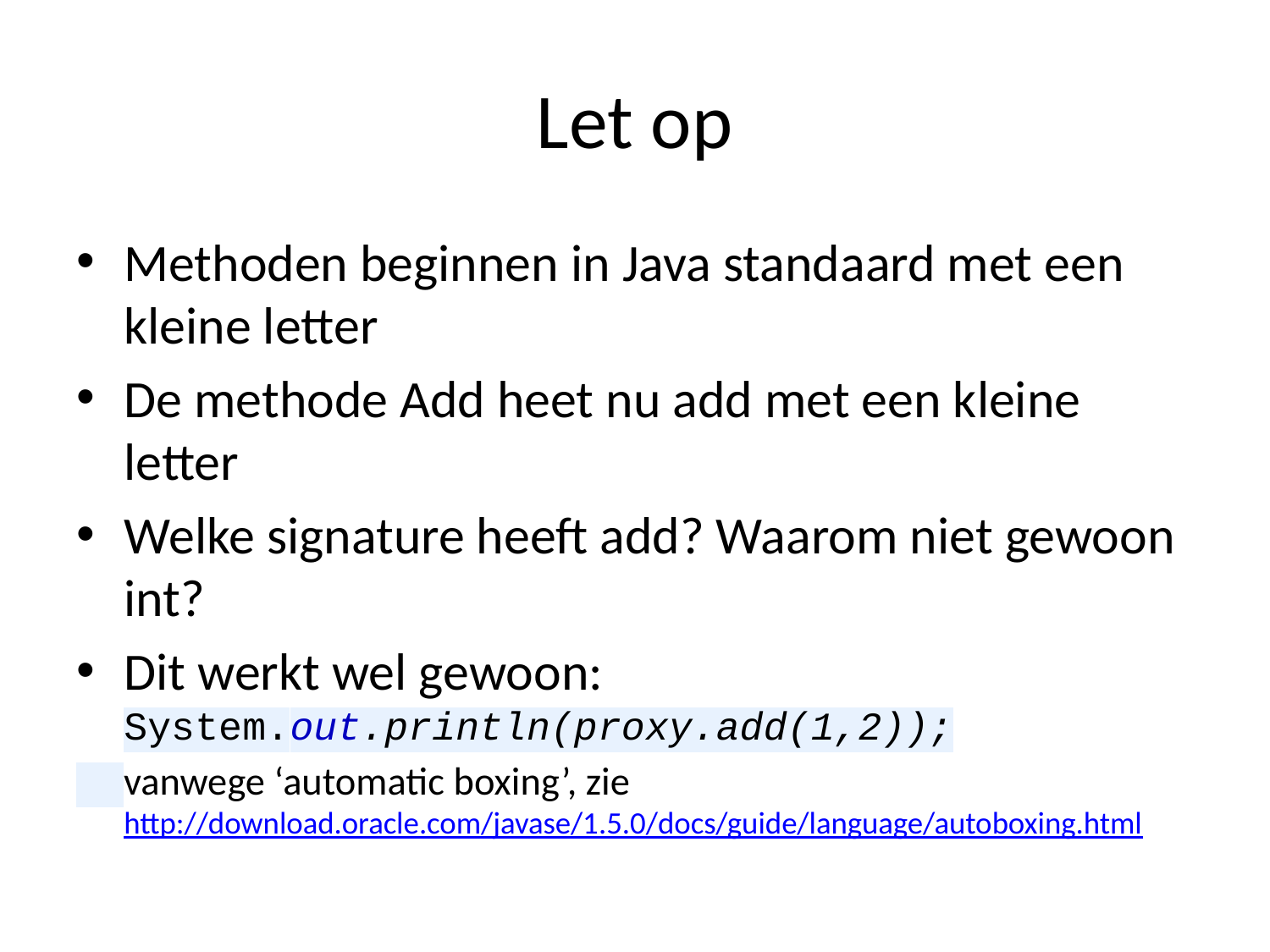

# Let op
Methoden beginnen in Java standaard met een kleine letter
De methode Add heet nu add met een kleine letter
Welke signature heeft add? Waarom niet gewoon int?
Dit werkt wel gewoon: System.out.println(proxy.add(1,2));
  vanwege ‘automatic boxing’, zie http://download.oracle.com/javase/1.5.0/docs/guide/language/autoboxing.html